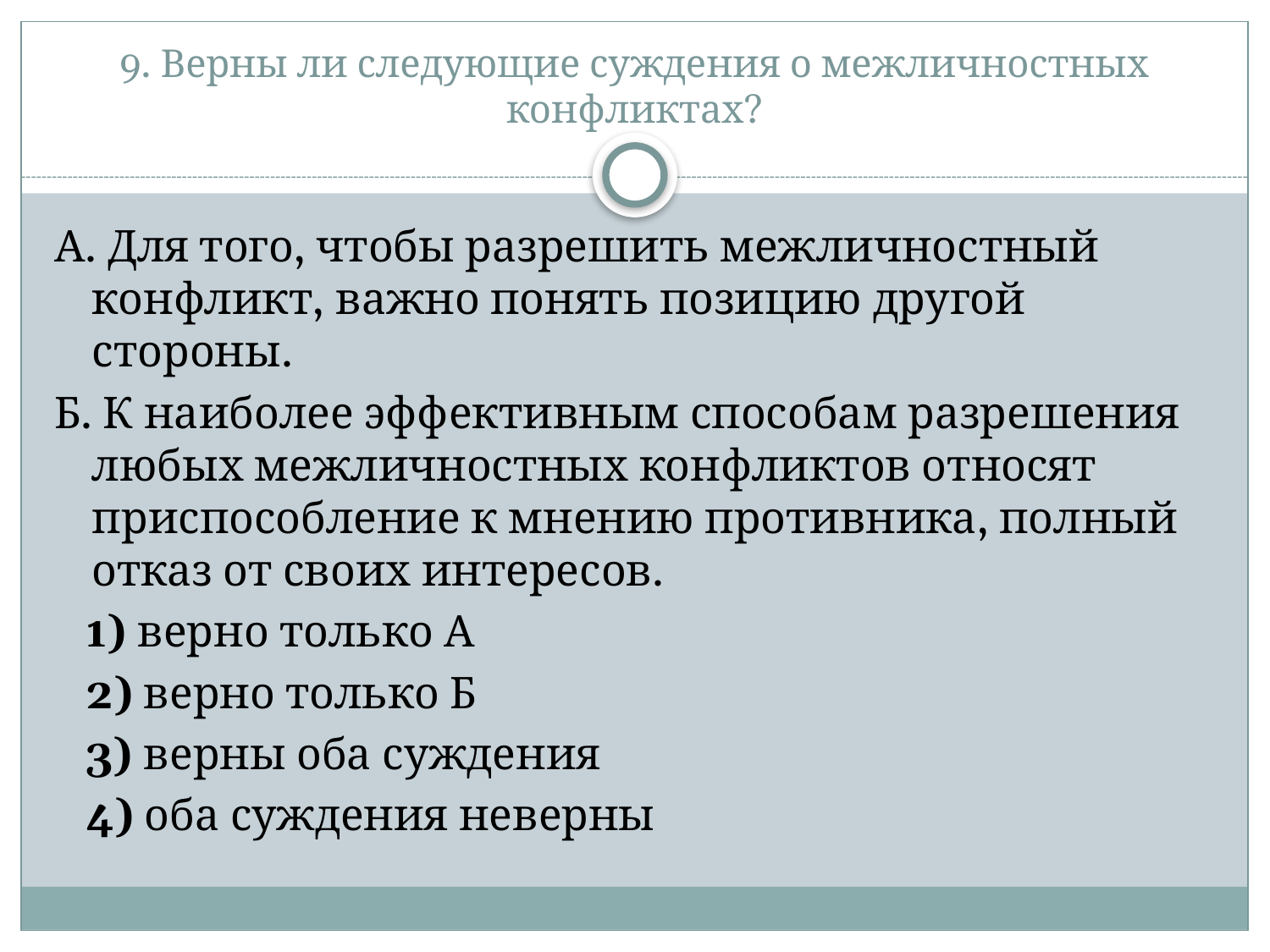

# 9. Верны ли следующие суждения о межличностных конфликтах?
А. Для того, чтобы разрешить межличностный конфликт, важно понять позицию другой стороны.
Б. К наиболее эффективным способам разрешения любых межличностных конфликтов относят приспособление к мнению противника, полный отказ от своих интересов.
   1) верно только А
   2) верно только Б
   3) верны оба суждения
   4) оба суждения неверны